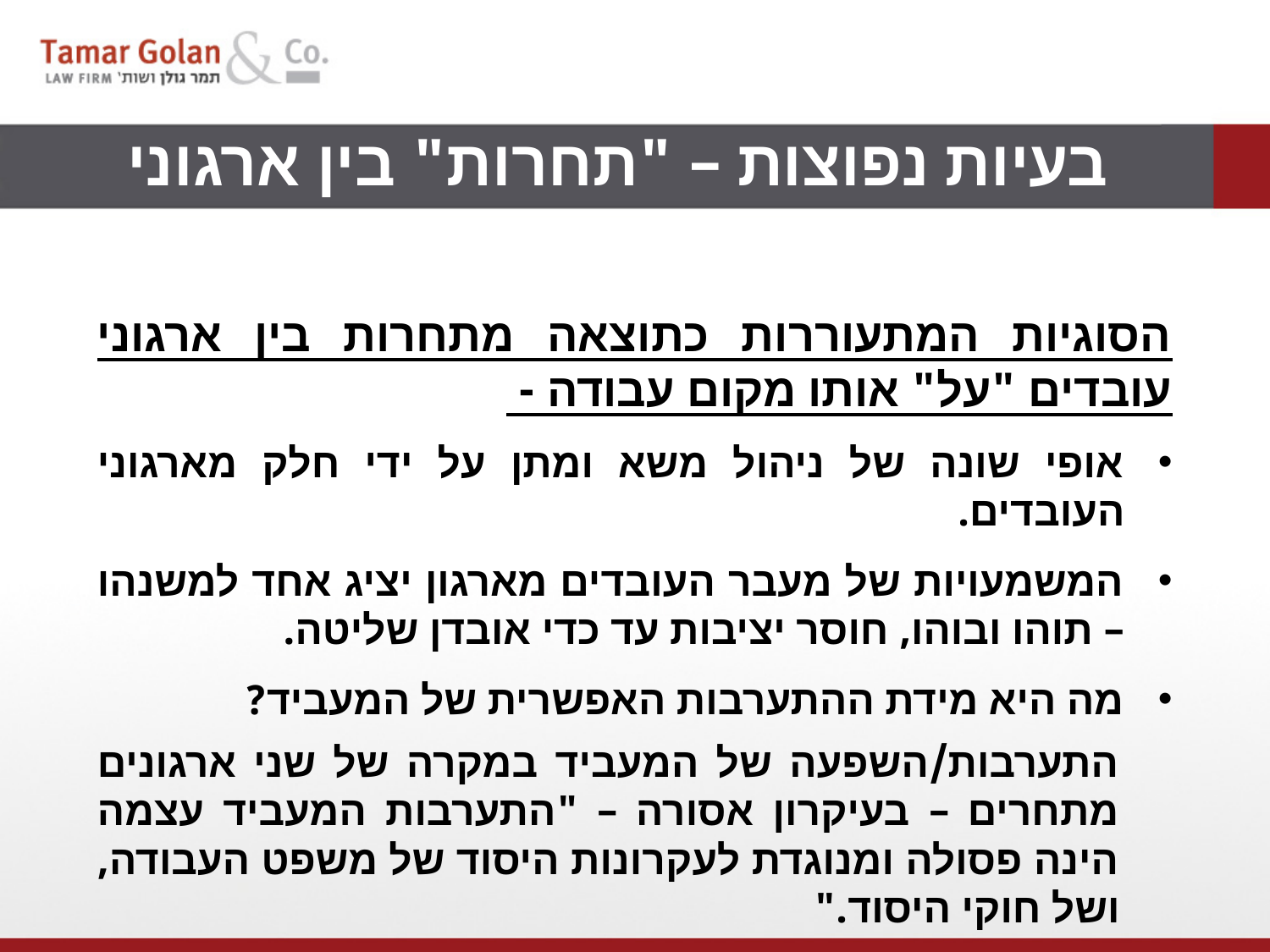

בעיות נפוצות – "תחרות" בין ארגוני עובדים
הסוגיות המתעוררות כתוצאה מתחרות בין ארגוני עובדים "על" אותו מקום עבודה -
אופי שונה של ניהול משא ומתן על ידי חלק מארגוני העובדים.
המשמעויות של מעבר העובדים מארגון יציג אחד למשנהו – תוהו ובוהו, חוסר יציבות עד כדי אובדן שליטה.
מה היא מידת ההתערבות האפשרית של המעביד?
התערבות/השפעה של המעביד במקרה של שני ארגונים מתחרים – בעיקרון אסורה – "התערבות המעביד עצמה הינה פסולה ומנוגדת לעקרונות היסוד של משפט העבודה, ושל חוקי היסוד."